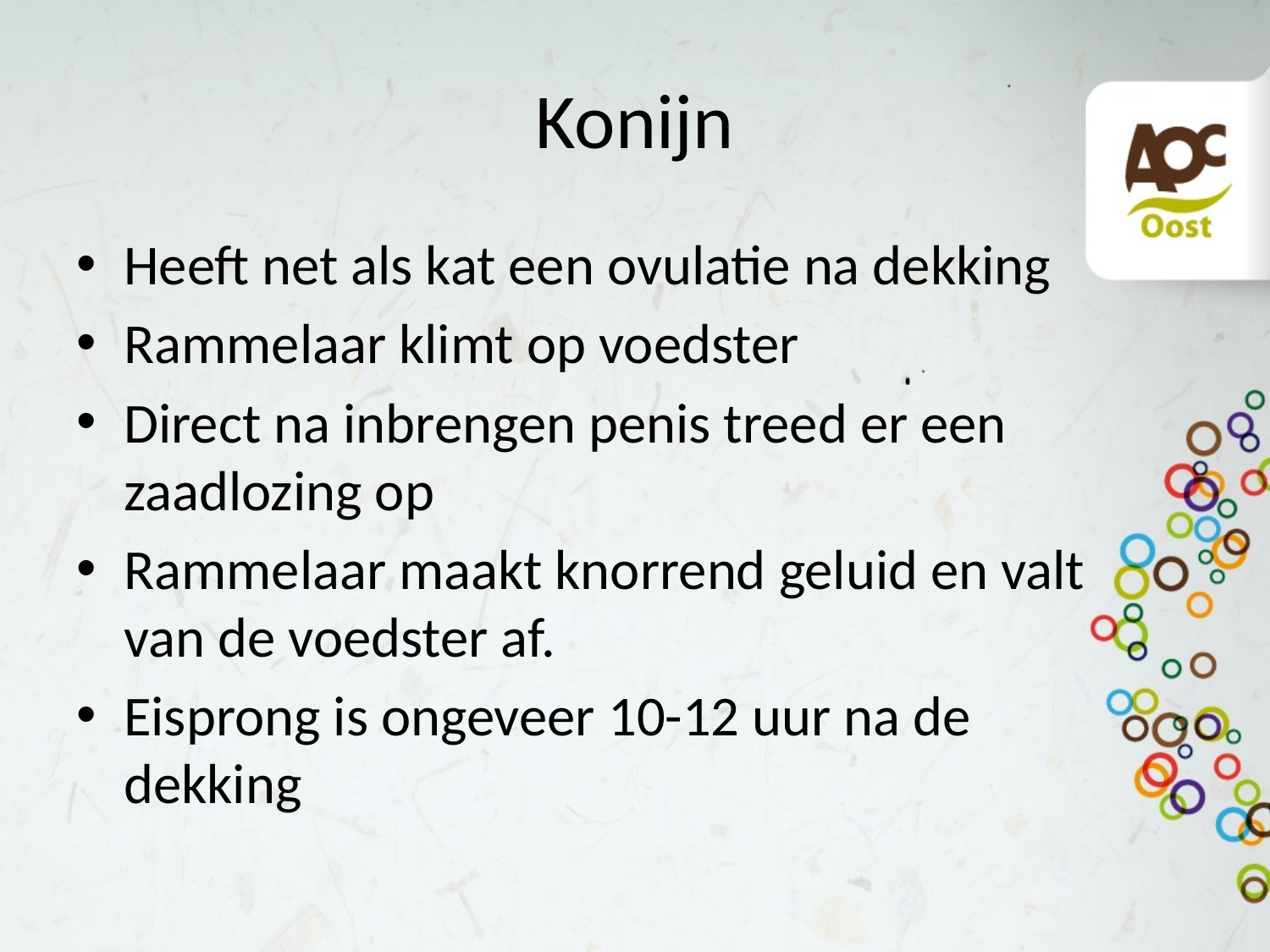

# Konijn
Heeft net als kat een ovulatie na dekking
Rammelaar klimt op voedster
Direct na inbrengen penis treed er een zaadlozing op
Rammelaar maakt knorrend geluid en valt
van de voedster af.
Eisprong is ongeveer 10-12 uur na de
dekking